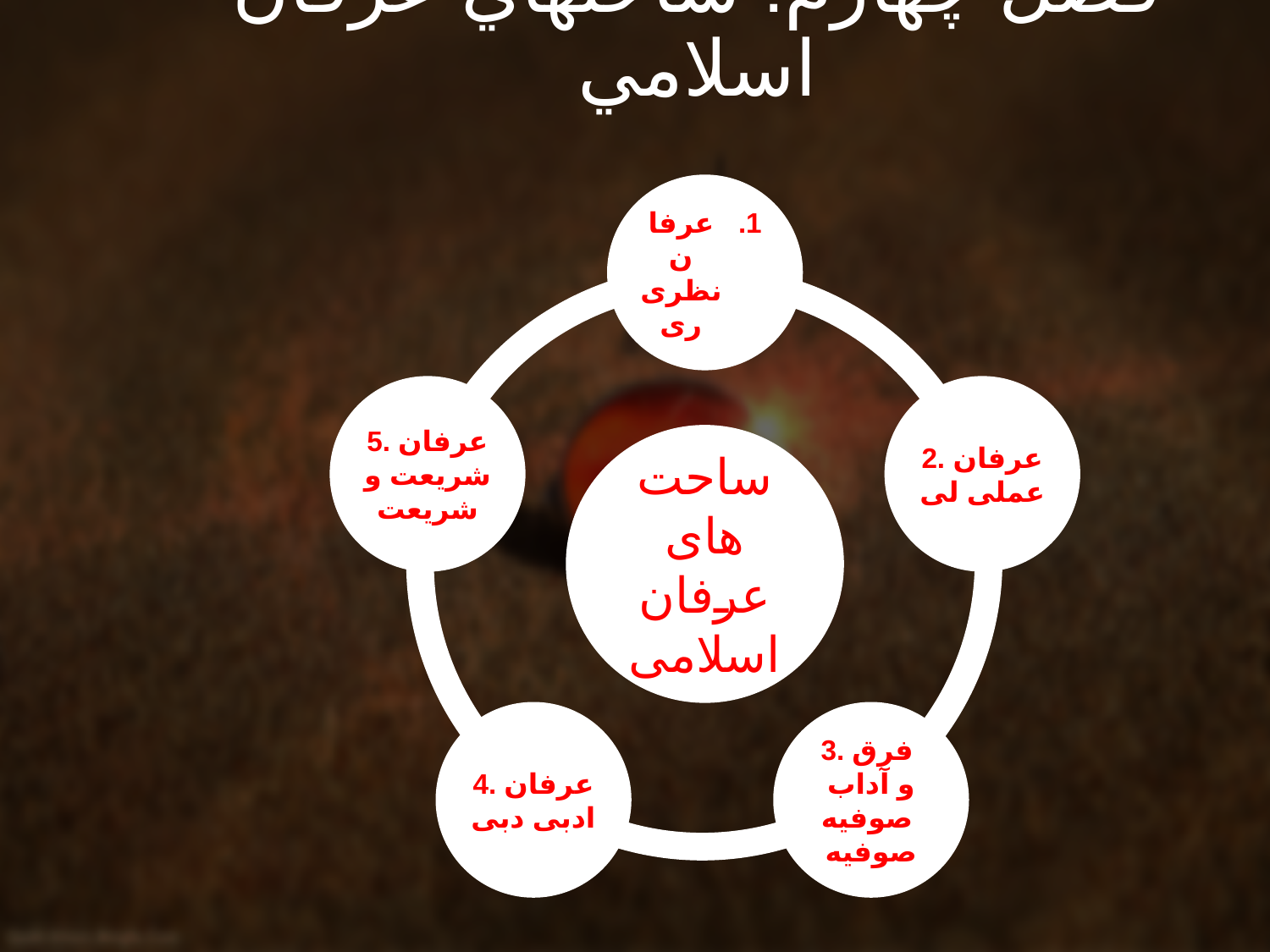

# فصل چهارم: ساحتهاي عرفان اسلامي
ساحت های عرفان اسلامی
عرفان نظری ری
2. عرفان عملی لی
3. فرق
و آداب صوفیه
صوفيه
4. عرفان ادبی دبی
5. عرفان شریعت و
شريعت